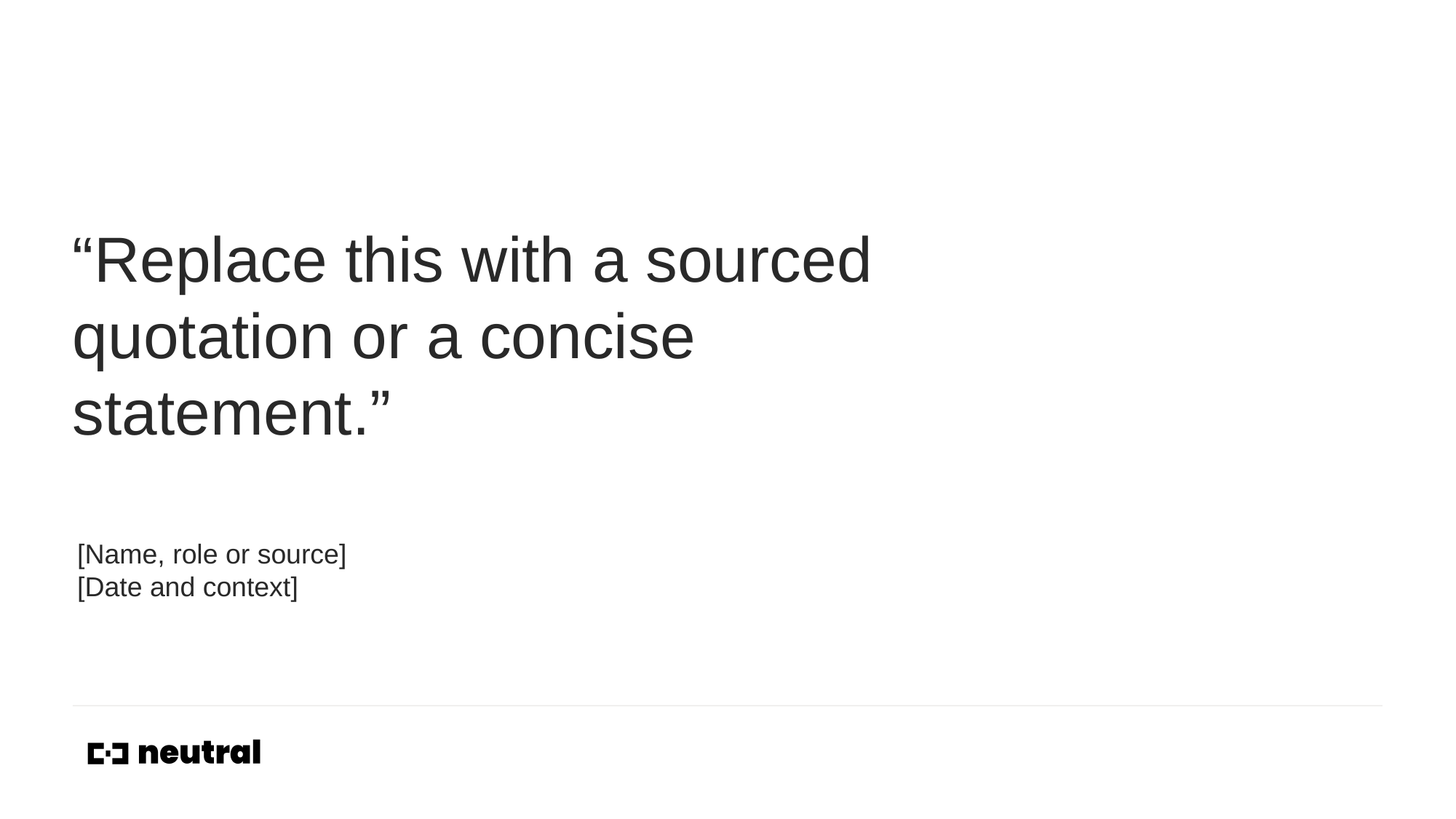

# “Replace this with a sourced
quotation or a concise
statement.”
[Name, role or source]
[Date and context]